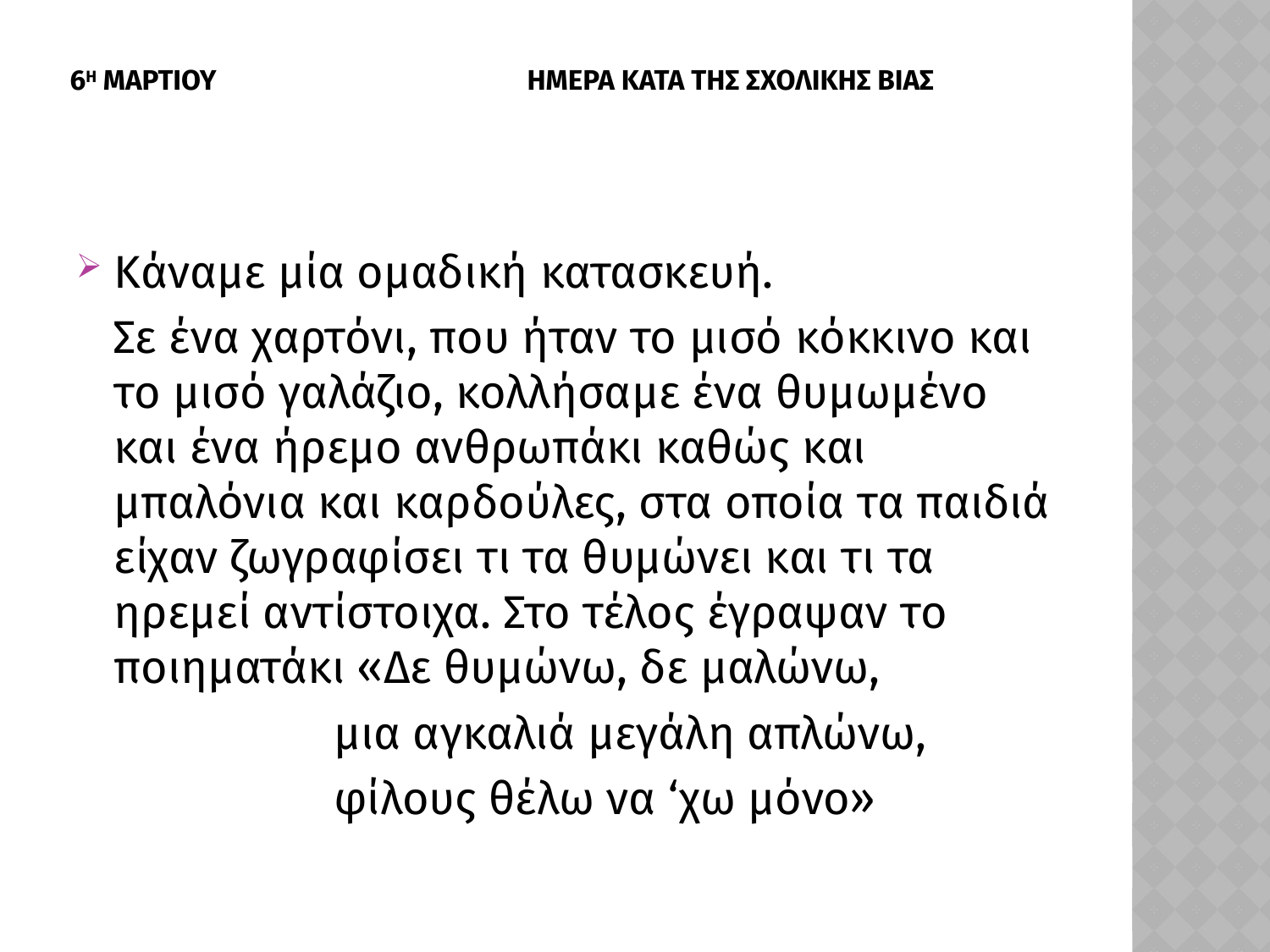

# 6Η ΜΑΡΤΙΟΥ                                              ΗΜΕΡΑ ΚΑΤΑ ΤΗΣ ΣΧΟΛΙΚΗΣ Βιασ
Κάναμε μία ομαδική κατασκευή.
   Σε ένα χαρτόνι, που ήταν το μισό κόκκινο και το μισό γαλάζιο, κολλήσαμε ένα θυμωμένο και ένα ήρεμο ανθρωπάκι καθώς και μπαλόνια και καρδούλες, στα οποία τα παιδιά είχαν ζωγραφίσει τι τα θυμώνει και τι τα ηρεμεί αντίστοιχα. Στο τέλος έγραψαν το ποιηματάκι «Δε θυμώνω, δε μαλώνω,
                     μια αγκαλιά μεγάλη απλώνω,
                     φίλους θέλω να ‘χω μόνο»